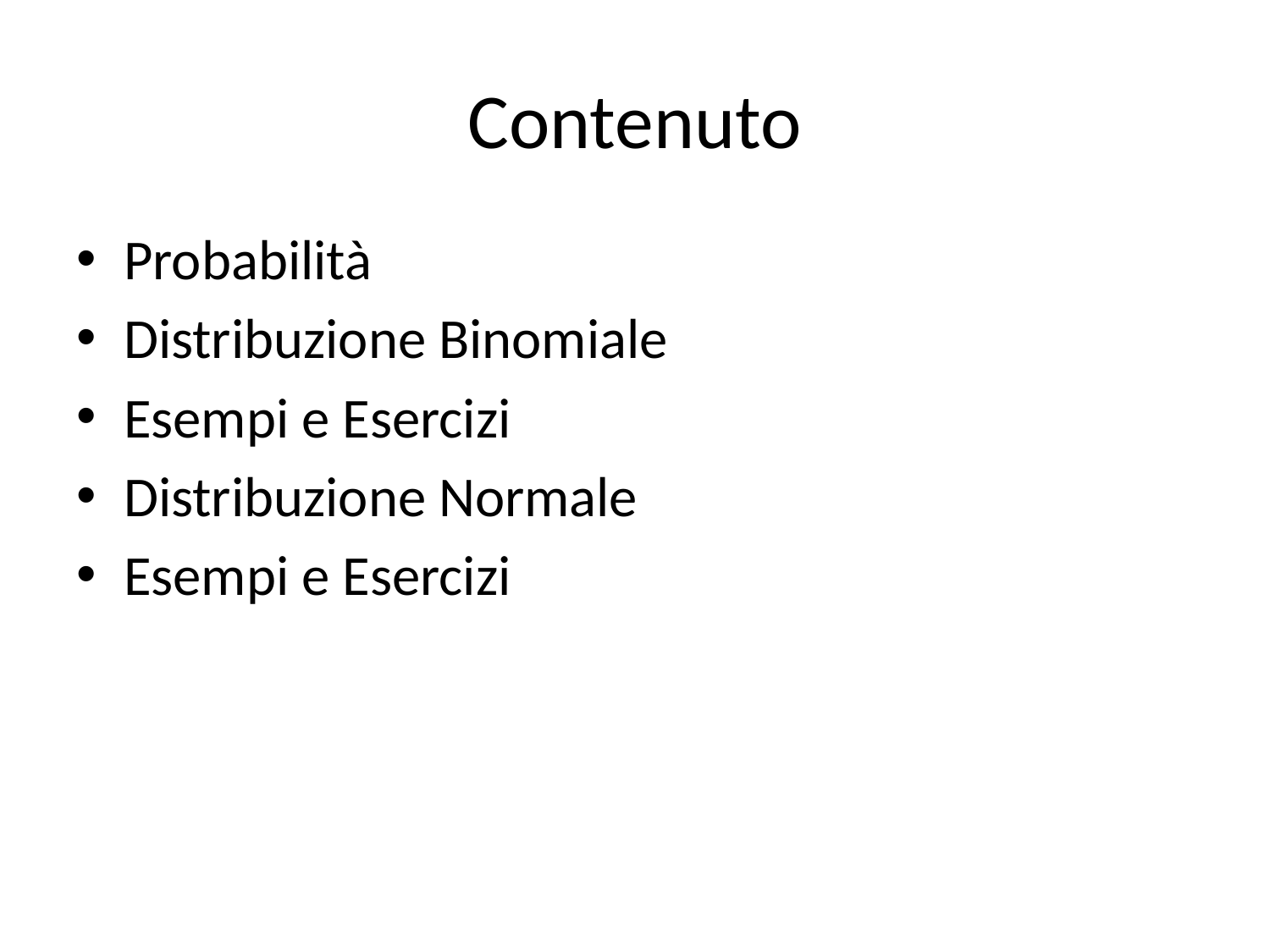

# Contenuto
Probabilità
Distribuzione Binomiale
Esempi e Esercizi
Distribuzione Normale
Esempi e Esercizi